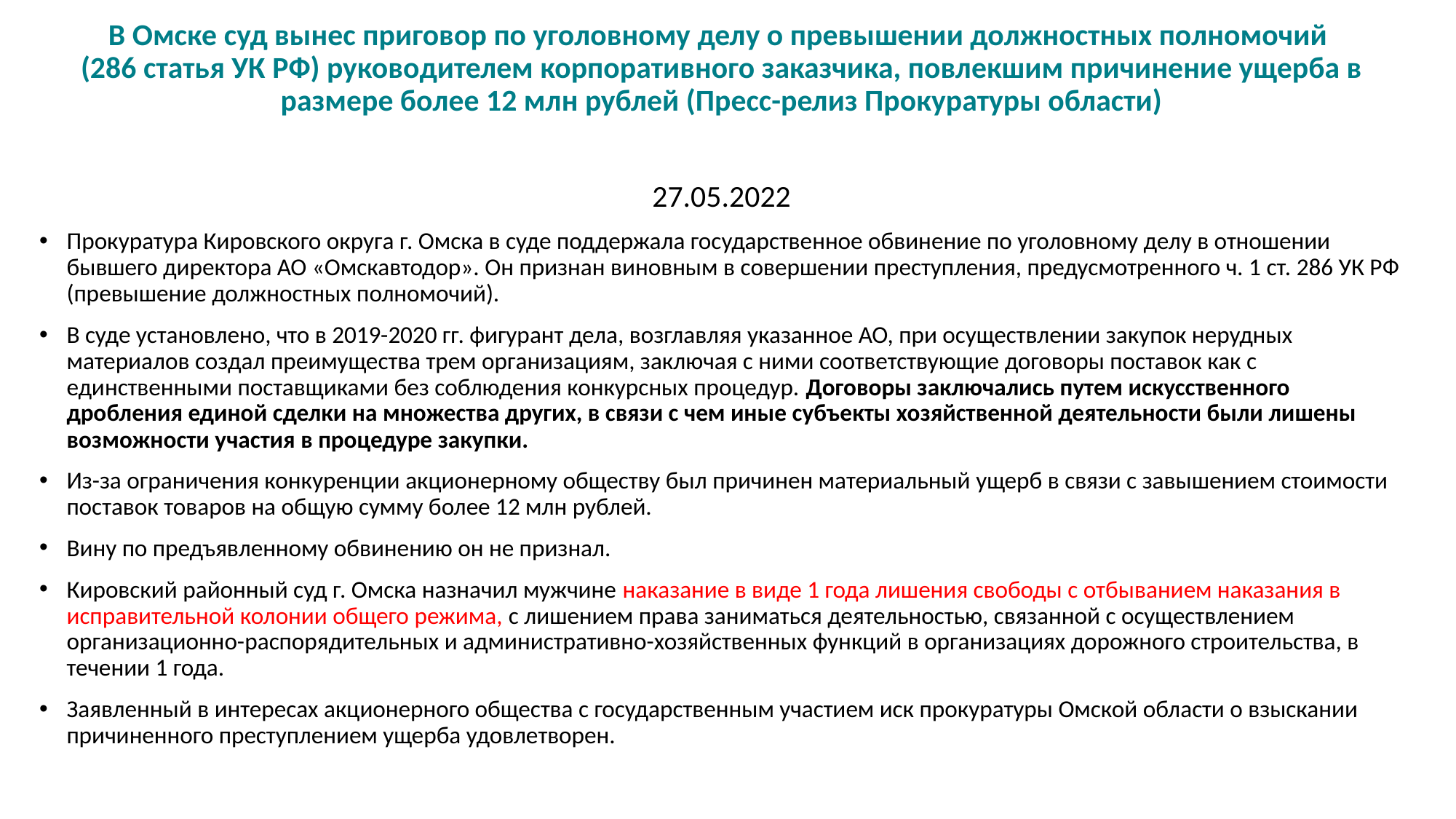

В Омске суд вынес приговор по уголовному делу о превышении должностных полномочий
(286 статья УК РФ) руководителем корпоративного заказчика, повлекшим причинение ущерба в размере более 12 млн рублей (Пресс-релиз Прокуратуры области)

27.05.2022
Прокуратура Кировского округа г. Омска в суде поддержала государственное обвинение по уголовному делу в отношении бывшего директора АО «Омскавтодор». Он признан виновным в совершении преступления, предусмотренного ч. 1 ст. 286 УК РФ (превышение должностных полномочий).
В суде установлено, что в 2019-2020 гг. фигурант дела, возглавляя указанное АО, при осуществлении закупок нерудных материалов создал преимущества трем организациям, заключая с ними соответствующие договоры поставок как с единственными поставщиками без соблюдения конкурсных процедур. Договоры заключались путем искусственного дробления единой сделки на множества других, в связи с чем иные субъекты хозяйственной деятельности были лишены возможности участия в процедуре закупки.
Из-за ограничения конкуренции акционерному обществу был причинен материальный ущерб в связи с завышением стоимости поставок товаров на общую сумму более 12 млн рублей.
Вину по предъявленному обвинению он не признал.
Кировский районный суд г. Омска назначил мужчине наказание в виде 1 года лишения свободы с отбыванием наказания в исправительной колонии общего режима, с лишением права заниматься деятельностью, связанной с осуществлением организационно-распорядительных и административно-хозяйственных функций в организациях дорожного строительства, в течении 1 года.
Заявленный в интересах акционерного общества с государственным участием иск прокуратуры Омской области о взыскании причиненного преступлением ущерба удовлетворен.